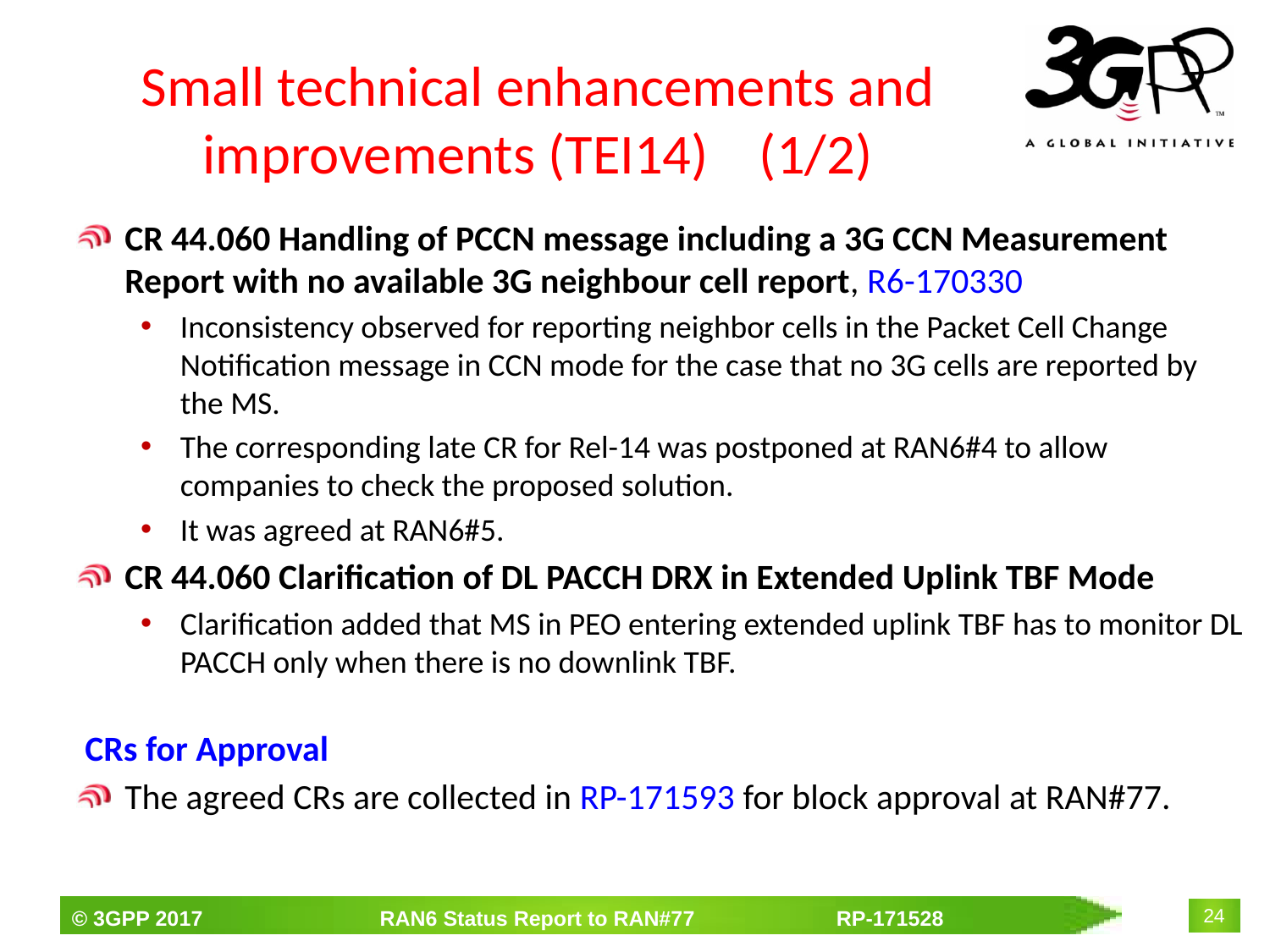

# Small technical enhancements and improvements (TEI14)    (1/2)
CR 44.060 Handling of PCCN message including a 3G CCN Measurement Report with no available 3G neighbour cell report, R6-170330
Inconsistency observed for reporting neighbor cells in the Packet Cell Change Notification message in CCN mode for the case that no 3G cells are reported by the MS.
The corresponding late CR for Rel-14 was postponed at RAN6#4 to allow companies to check the proposed solution.
It was agreed at RAN6#5.
CR 44.060 Clarification of DL PACCH DRX in Extended Uplink TBF Mode
Clarification added that MS in PEO entering extended uplink TBF has to monitor DL PACCH only when there is no downlink TBF.

CRs for Approval
The agreed CRs are collected in RP-171593 for block approval at RAN#77.